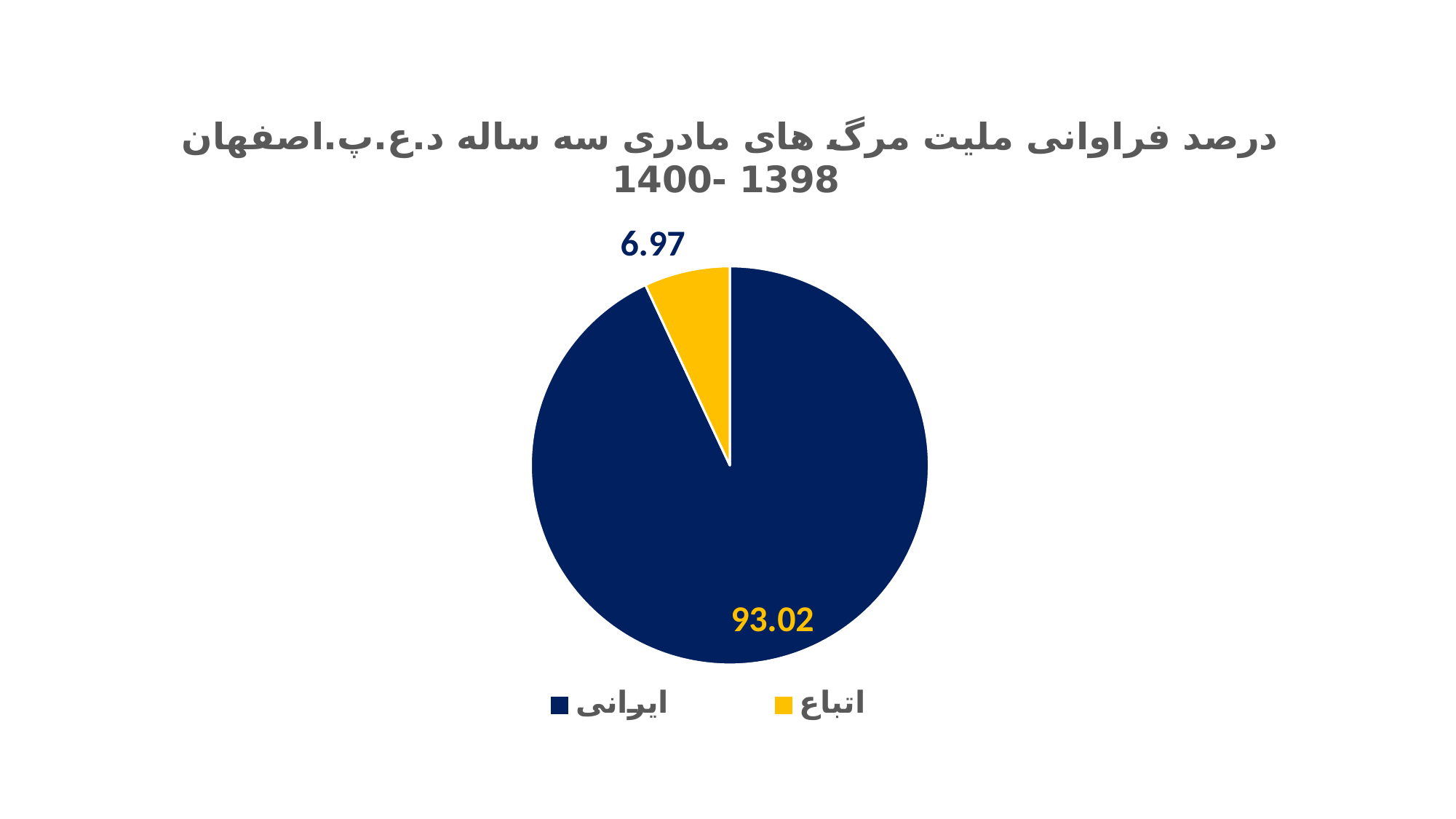

### Chart: درصد فراوانی ملیت مرگ های مادری سه ساله د.ع.پ.اصفهان 1398 -1400

| Category | تابعیت |
|---|---|
| ایرانی | 93.02 |
| اتباع | 6.97 |